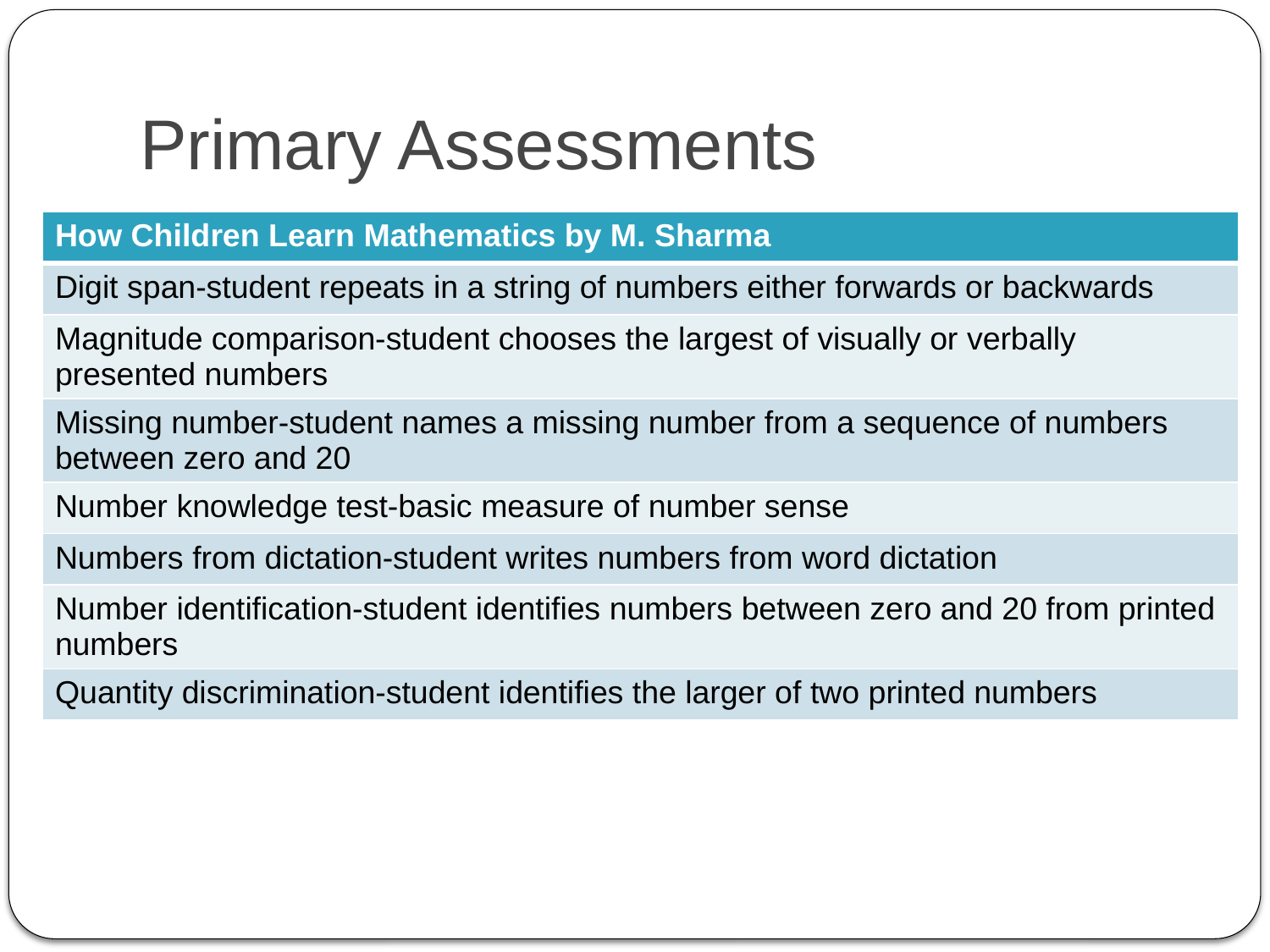

# Primary Assessments
| How Children Learn Mathematics by M. Sharma |
| --- |
| Digit span-student repeats in a string of numbers either forwards or backwards |
| Magnitude comparison-student chooses the largest of visually or verbally presented numbers |
| Missing number-student names a missing number from a sequence of numbers between zero and 20 |
| Number knowledge test-basic measure of number sense |
| Numbers from dictation-student writes numbers from word dictation |
| Number identification-student identifies numbers between zero and 20 from printed numbers |
| Quantity discrimination-student identifies the larger of two printed numbers |